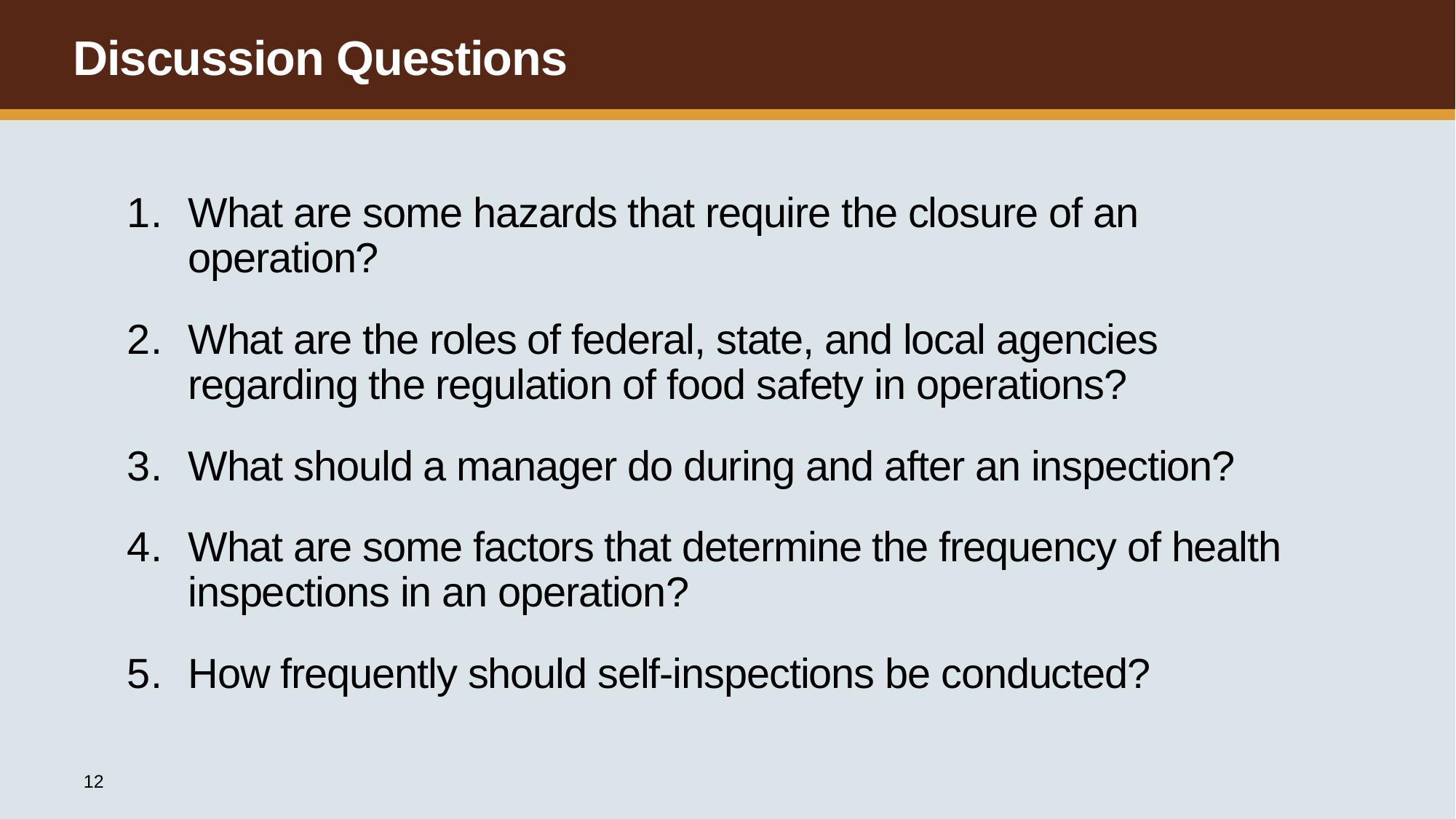

What are some hazards that require the closure of an operation?
What are the roles of federal, state, and local agencies regarding the regulation of food safety in operations?
What should a manager do during and after an inspection?
What are some factors that determine the frequency of health inspections in an operation?
How frequently should self-inspections be conducted?
12